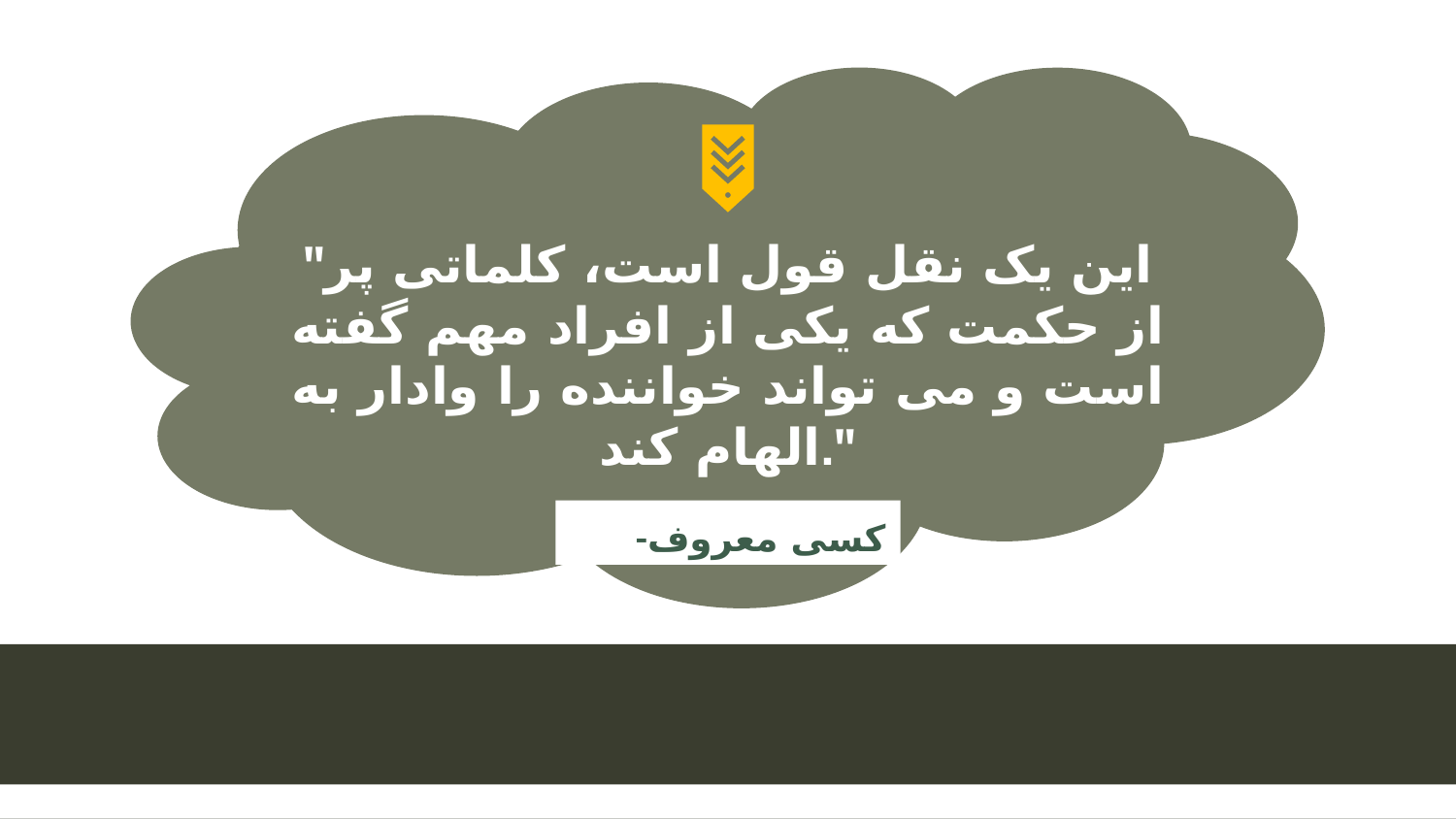

"این یک نقل قول است، کلماتی پر از حکمت که یکی از افراد مهم گفته است و می تواند خواننده را وادار به الهام کند."
# -کسی معروف